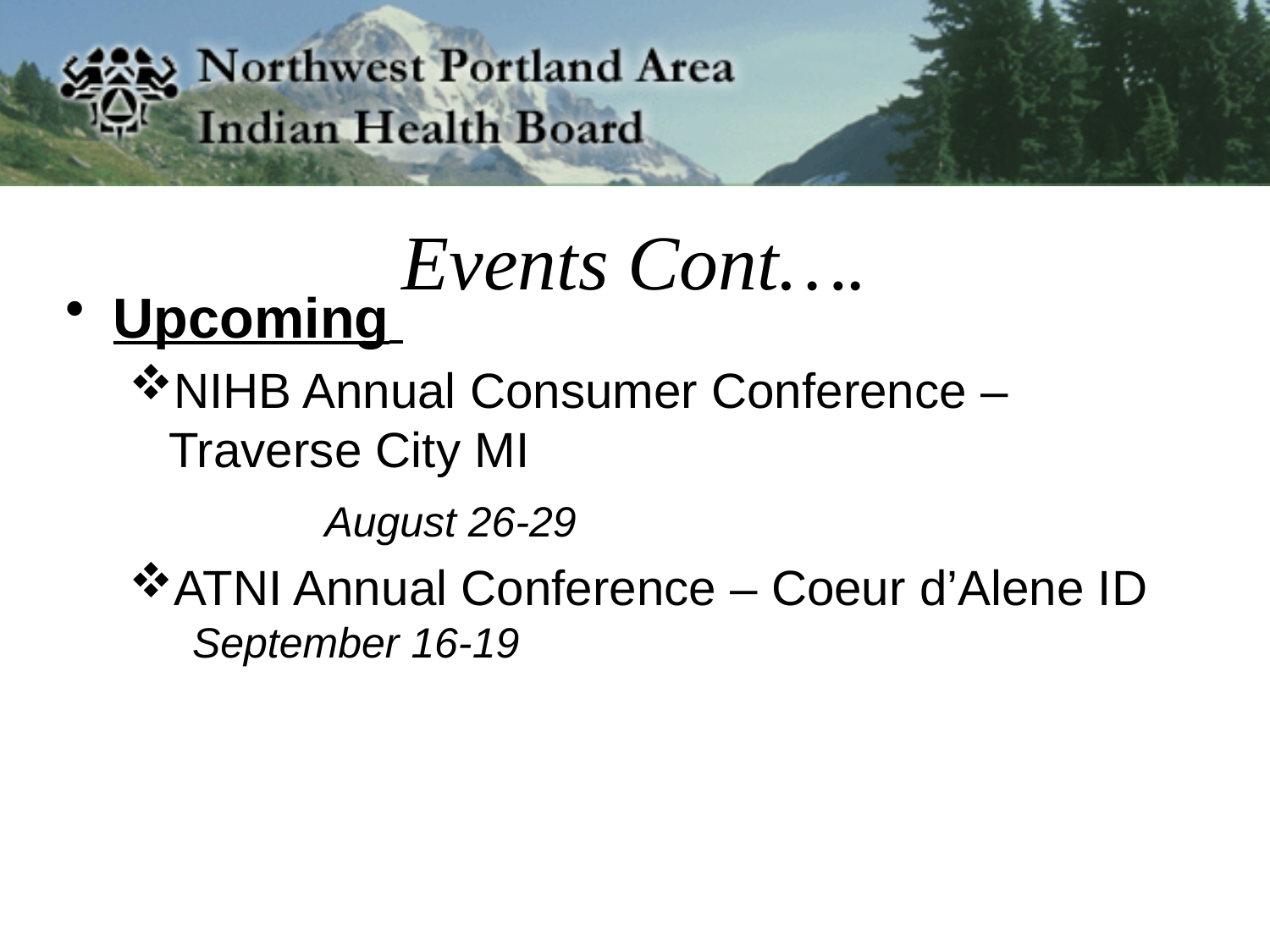

# Events Cont….
Upcoming
NIHB Annual Consumer Conference – Traverse City MI
	     August 26-29
ATNI Annual Conference – Coeur d’Alene ID 	    September 16-19